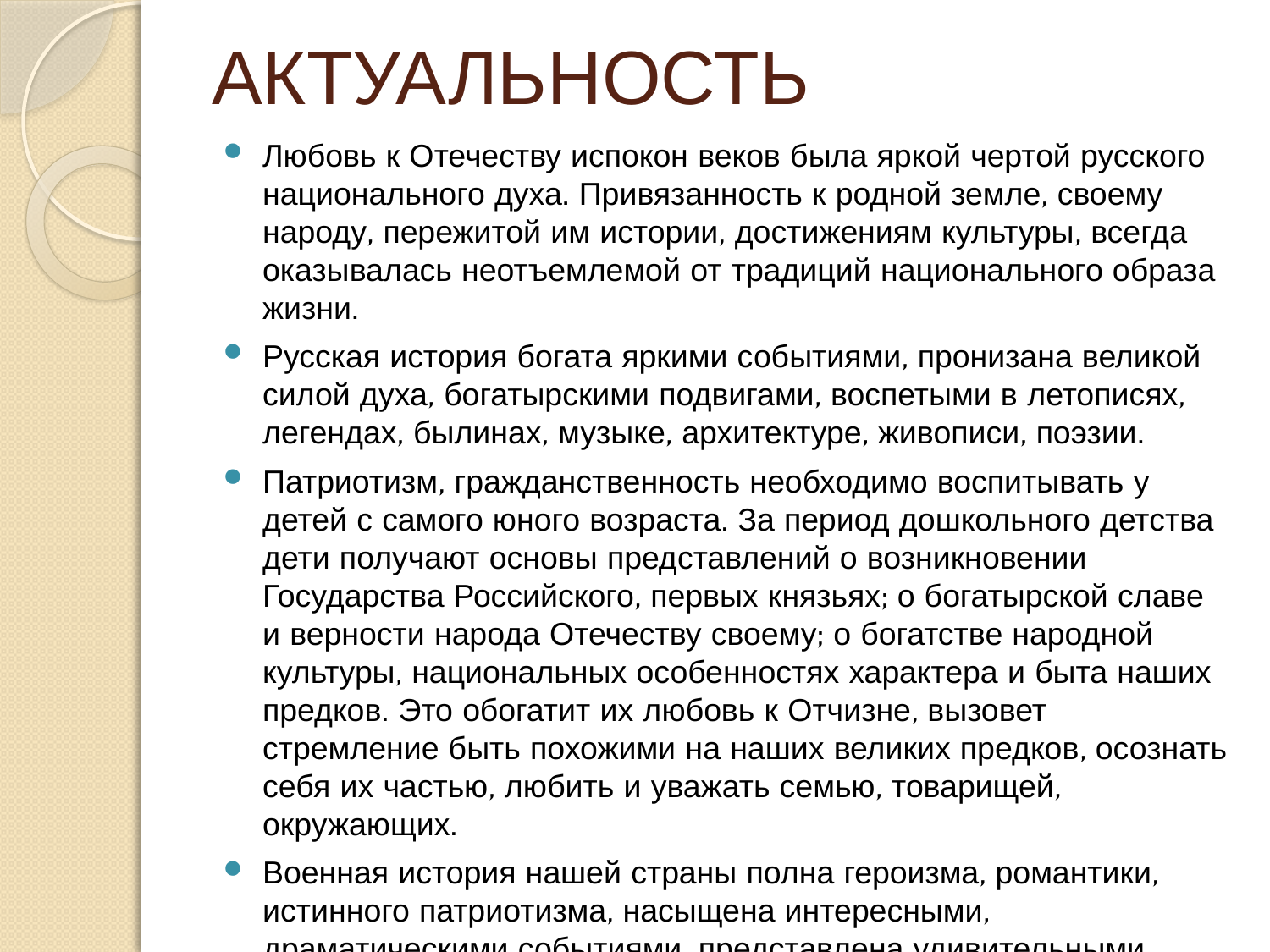

# АКТУАЛЬНОСТЬ
Любовь к Отечеству испокон веков была яркой чертой русского национального духа. Привязанность к родной земле, своему народу, пережитой им истории, достижениям культуры, всегда оказывалась неотъемлемой от традиций национального образа жизни.
Русская история богата яркими событиями, пронизана великой силой духа, богатырскими подвигами, воспетыми в летописях, легендах, былинах, музыке, архитектуре, живописи, поэзии.
Патриотизм, гражданственность необходимо воспитывать у детей с самого юного возраста. За период дошкольного детства дети получают основы представлений о возникновении Государства Российского, первых князьях; о богатырской славе и верности народа Отечеству своему; о богатстве народной культуры, национальных особенностях характера и быта наших предков. Это обогатит их любовь к Отчизне, вызовет стремление быть похожими на наших великих предков, осознать себя их частью, любить и уважать семью, товарищей, окружающих.
Военная история нашей страны полна героизма, романтики, истинного патриотизма, насыщена интересными, драматическими событиями, представлена удивительными, уникальными личностями.